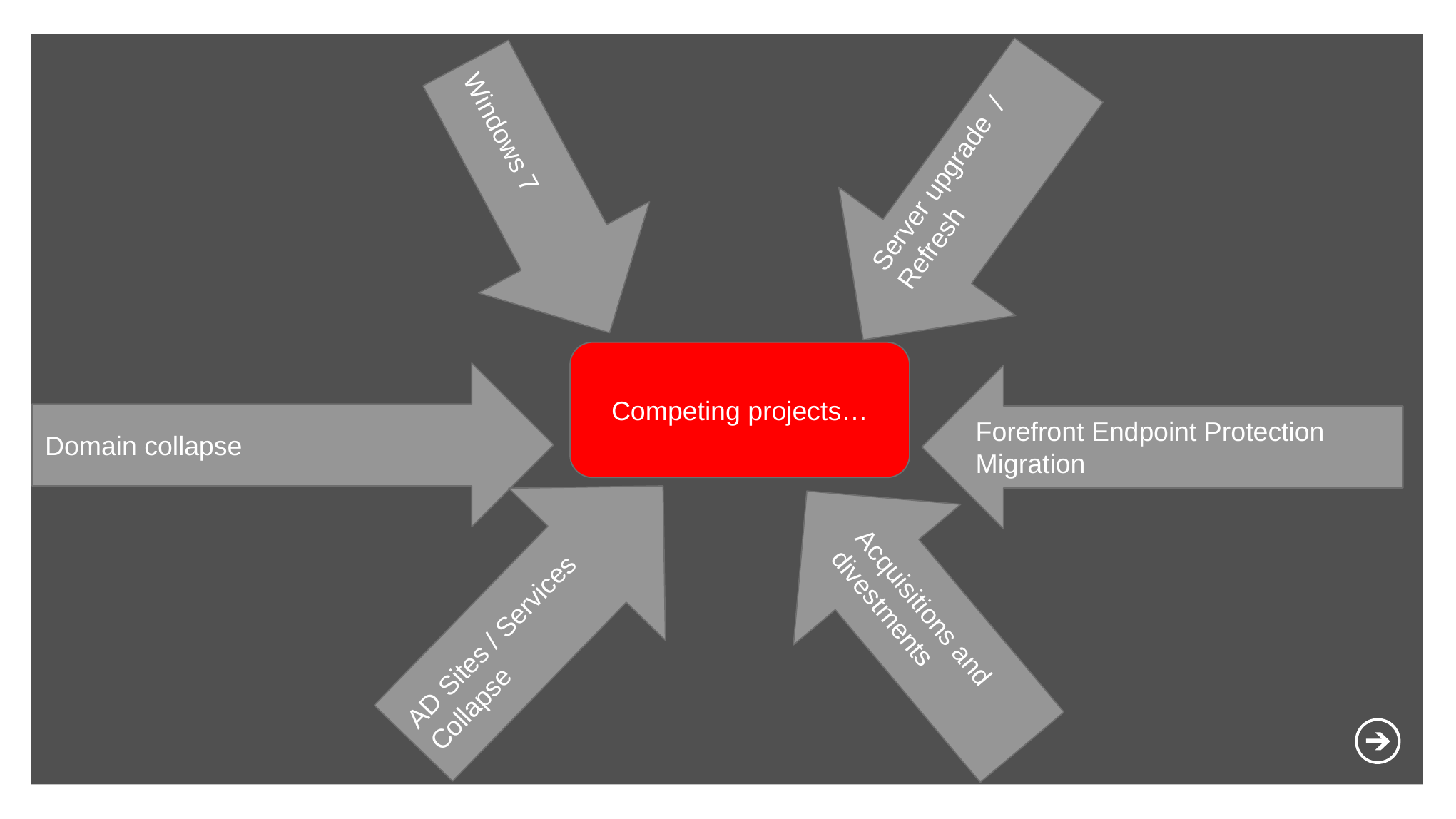

Server upgrade  / Refresh

Windows 7
Competing projects…
Domain collapse
Forefront Endpoint Protection Migration
AD Sites / Services Collapse
Acquisitions and divestments